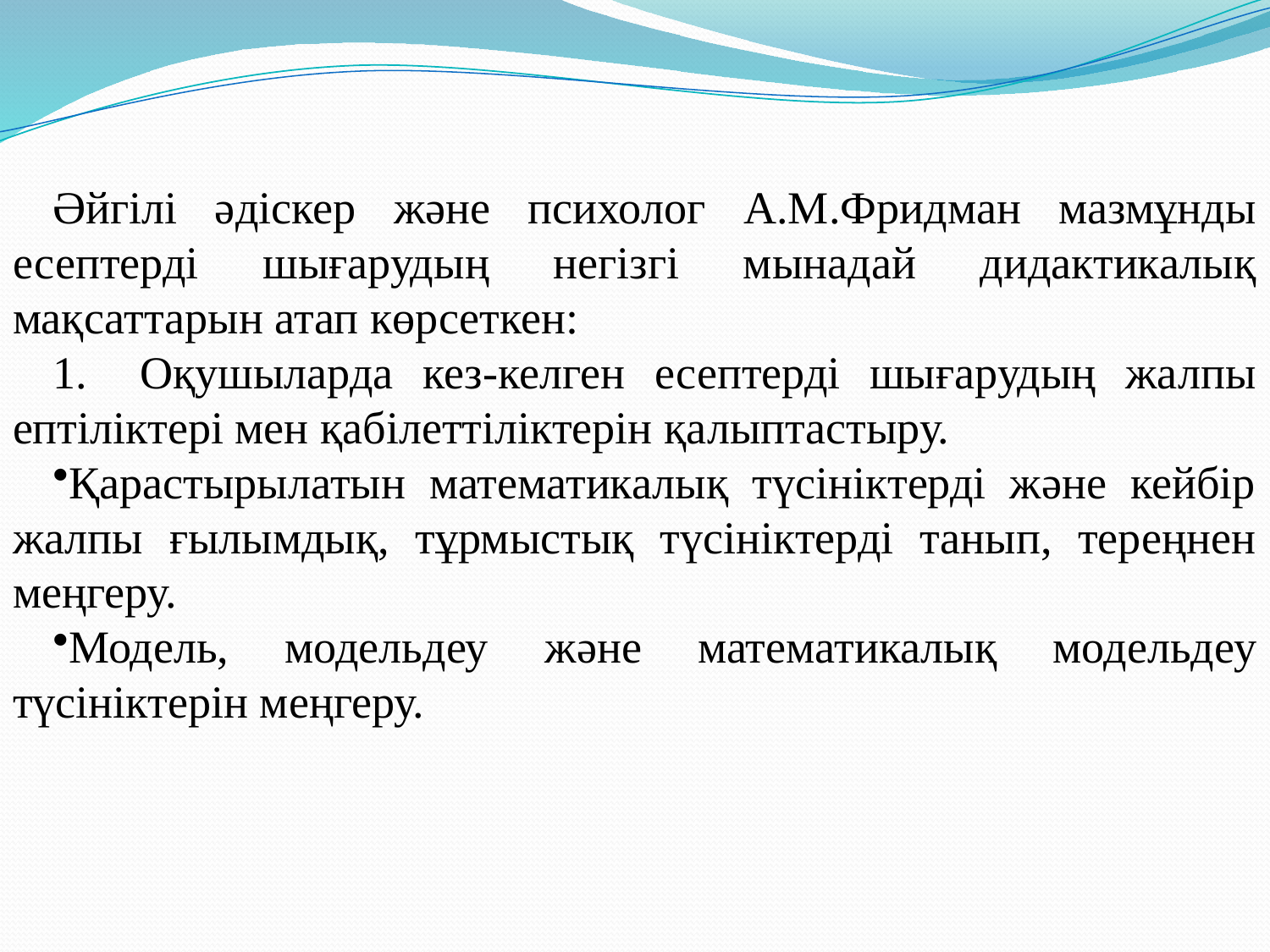

Әйгілі әдіскер және психолог А.М.Фридман мазмұнды есептерді шығарудың негізгі мынадай дидактикалық мақсаттарын атап көрсеткен:
1.	Оқушыларда кез-келген есептерді шығарудың жалпы ептіліктері мен қабілеттіліктерін қалыптастыру.
Қарастырылатын математикалық түсініктерді және кейбір жалпы ғылымдық, тұрмыстық түсініктерді танып, тереңнен меңгеру.
Модель, модельдеу және математикалық модельдеу түсініктерін меңгеру.